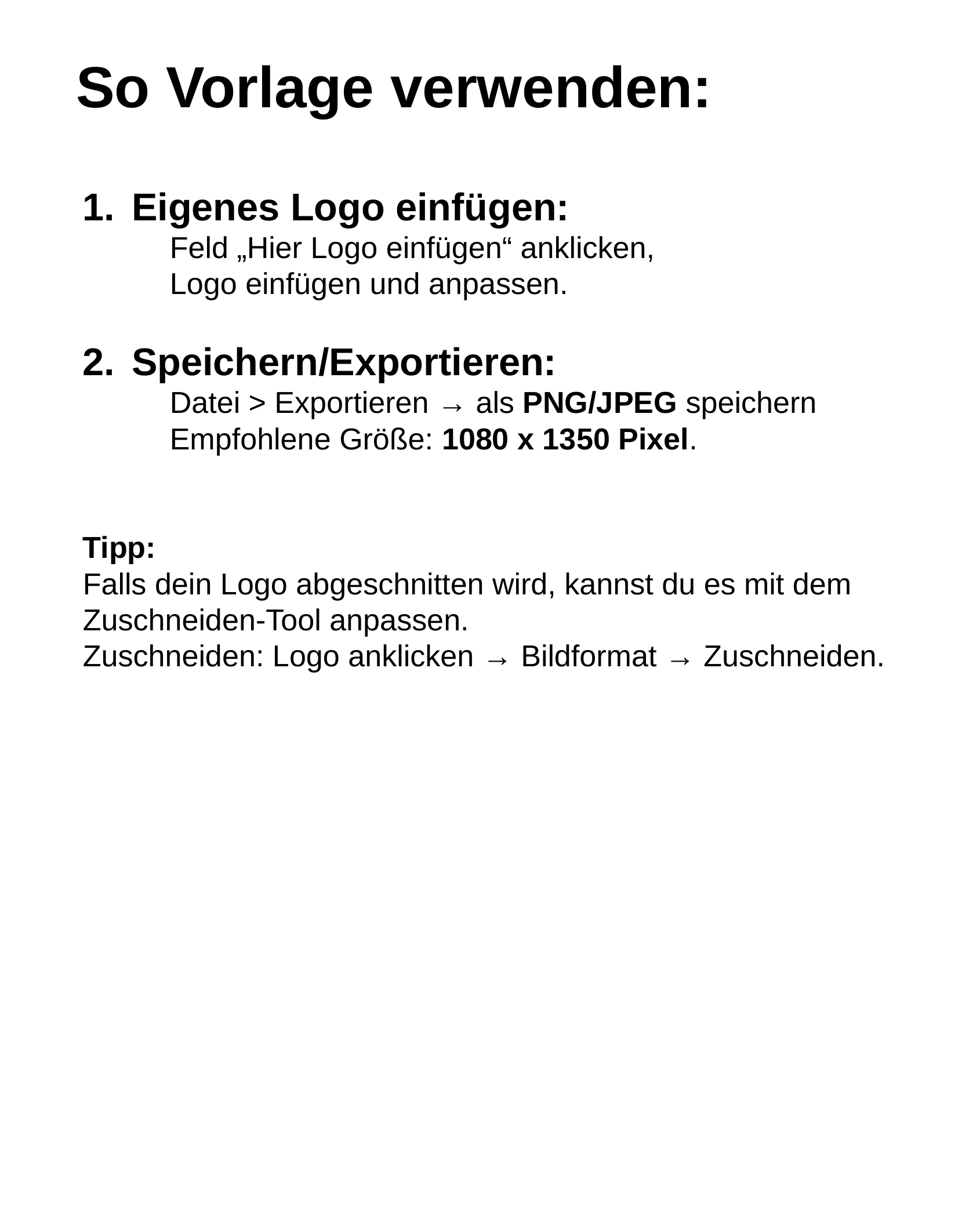

So Vorlage verwenden:
Eigenes Logo einfügen:
	Feld „Hier Logo einfügen“ anklicken,
	Logo einfügen und anpassen.

Speichern/Exportieren:
	Datei > Exportieren → als PNG/JPEG speichern
	Empfohlene Größe: 1080 x 1350 Pixel.

Tipp:
Falls dein Logo abgeschnitten wird, kannst du es mit dem Zuschneiden-Tool anpassen.
Zuschneiden: Logo anklicken → Bildformat → Zuschneiden.